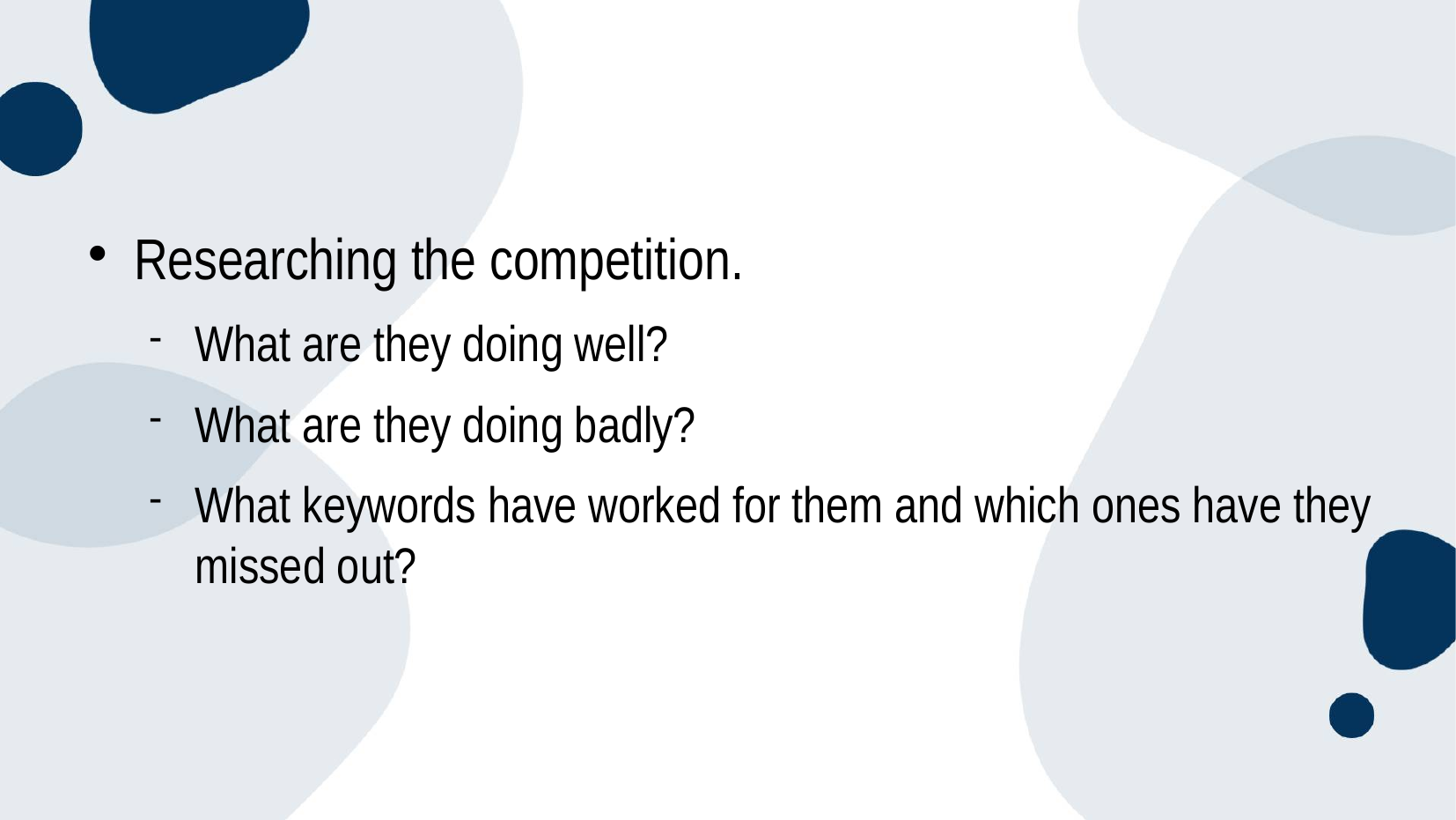

Researching the competition.
What are they doing well?
What are they doing badly?
What keywords have worked for them and which ones have they missed out?